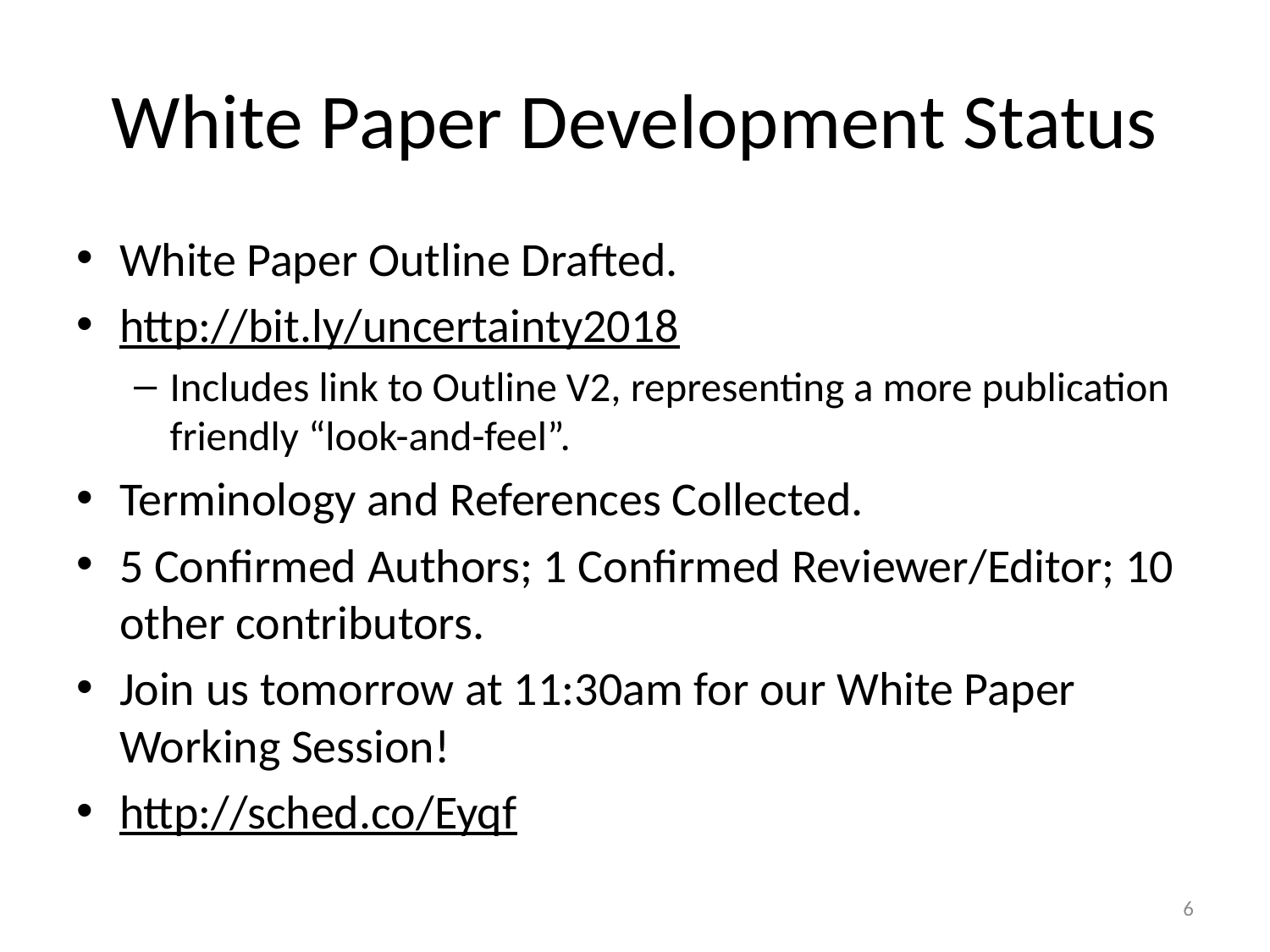

# White Paper Development Status
White Paper Outline Drafted.
http://bit.ly/uncertainty2018
Includes link to Outline V2, representing a more publication friendly “look-and-feel”.
Terminology and References Collected.
5 Confirmed Authors; 1 Confirmed Reviewer/Editor; 10 other contributors.
Join us tomorrow at 11:30am for our White Paper Working Session!
http://sched.co/Eyqf

6